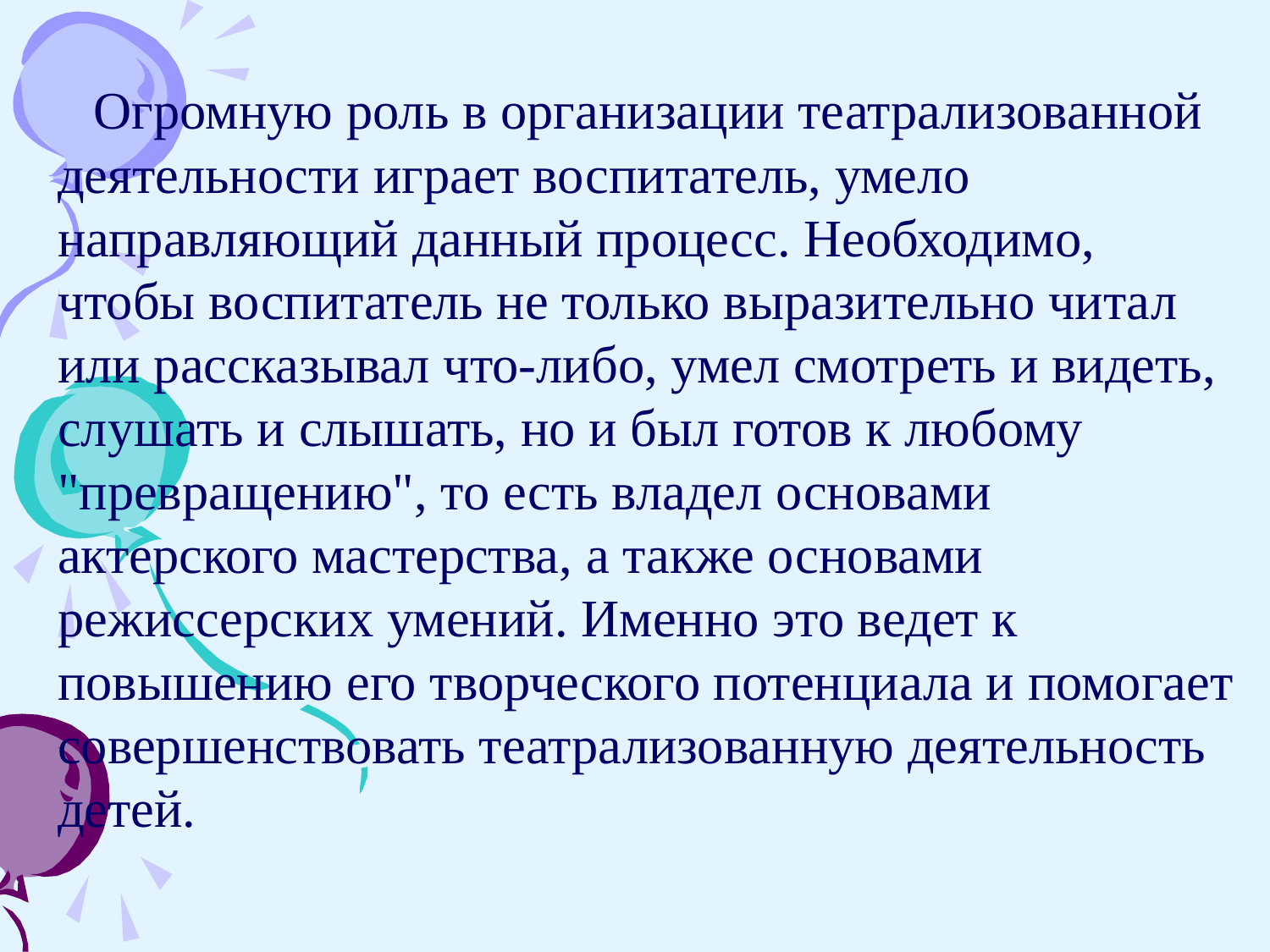

Огромную роль в организации театрализованной деятельности играет воспитатель, умело направляющий данный процесс. Необходимо, чтобы воспитатель не только выразительно читал или рассказывал что-либо, умел смотреть и видеть, слушать и слышать, но и был готов к любому "превращению", то есть владел основами актерского мастерства, а также основами режиссерских умений. Именно это ведет к повышению его творческого потенциала и помогает совершенствовать театрализованную деятельность детей.